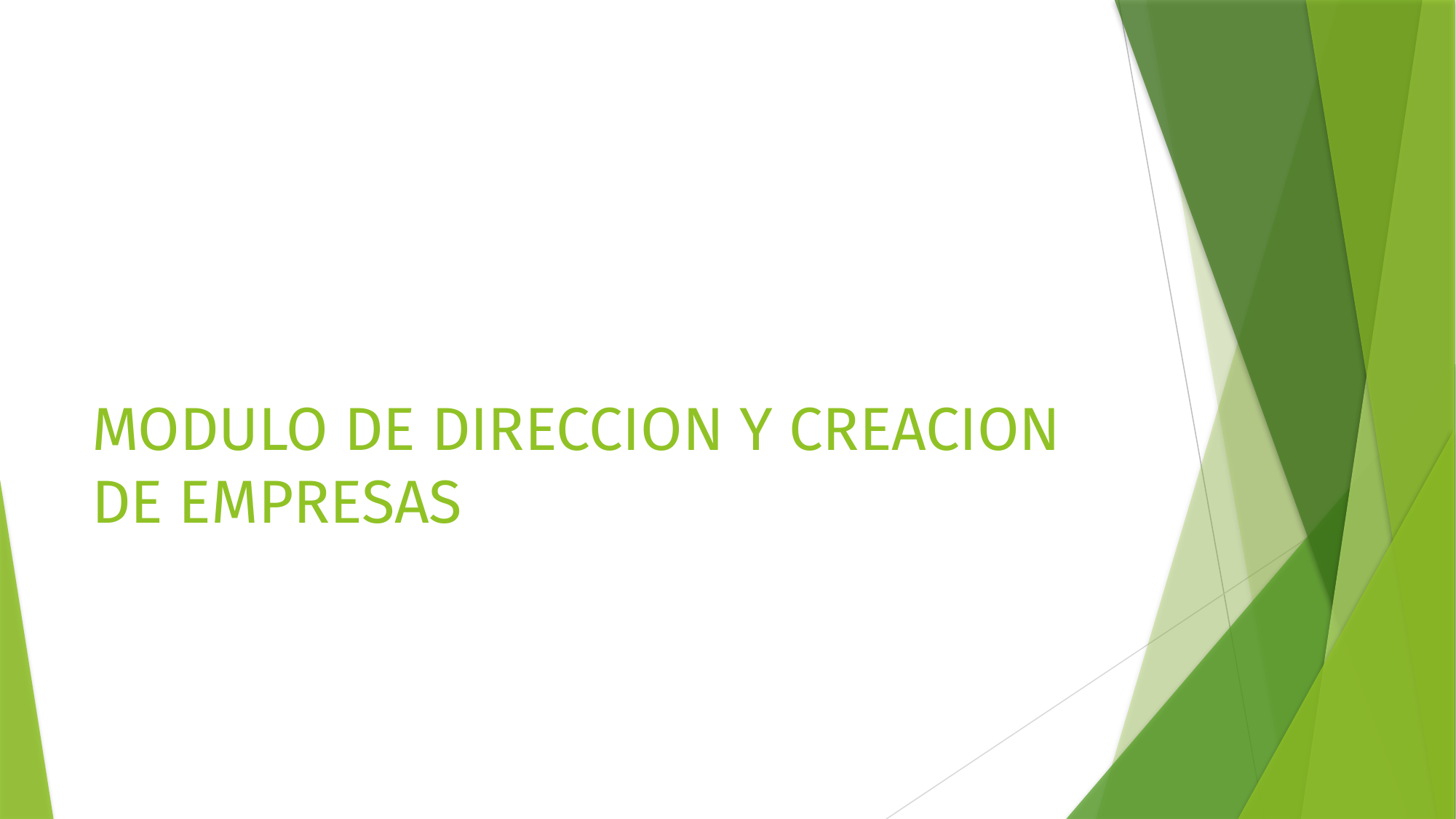

# MODULO DE DIRECCION Y CREACION DE EMPRESAS